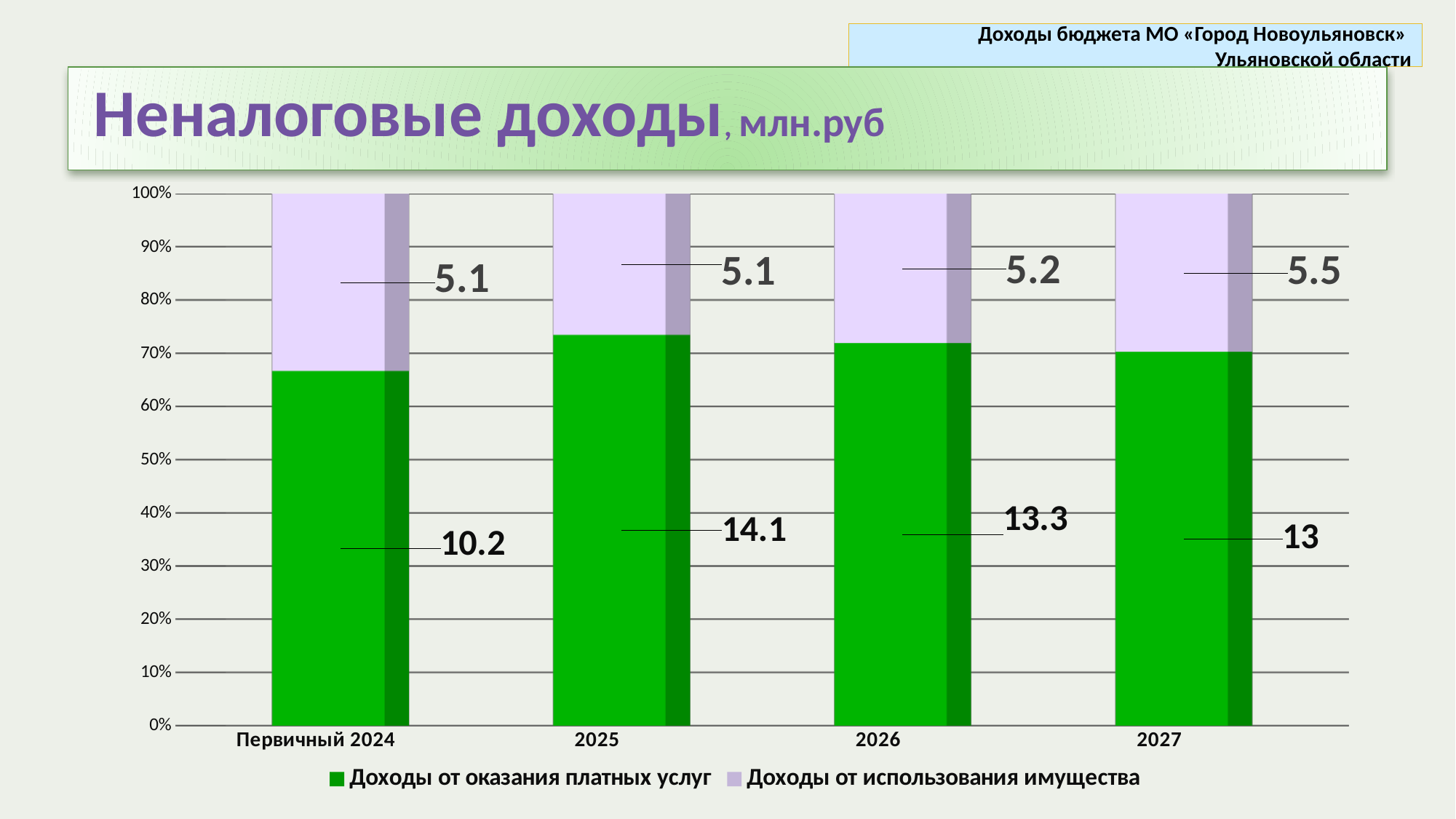

Доходы бюджета МО «Город Новоульяновск»
Ульяновской области

Неналоговые доходы, млн.руб

[unsupported chart]